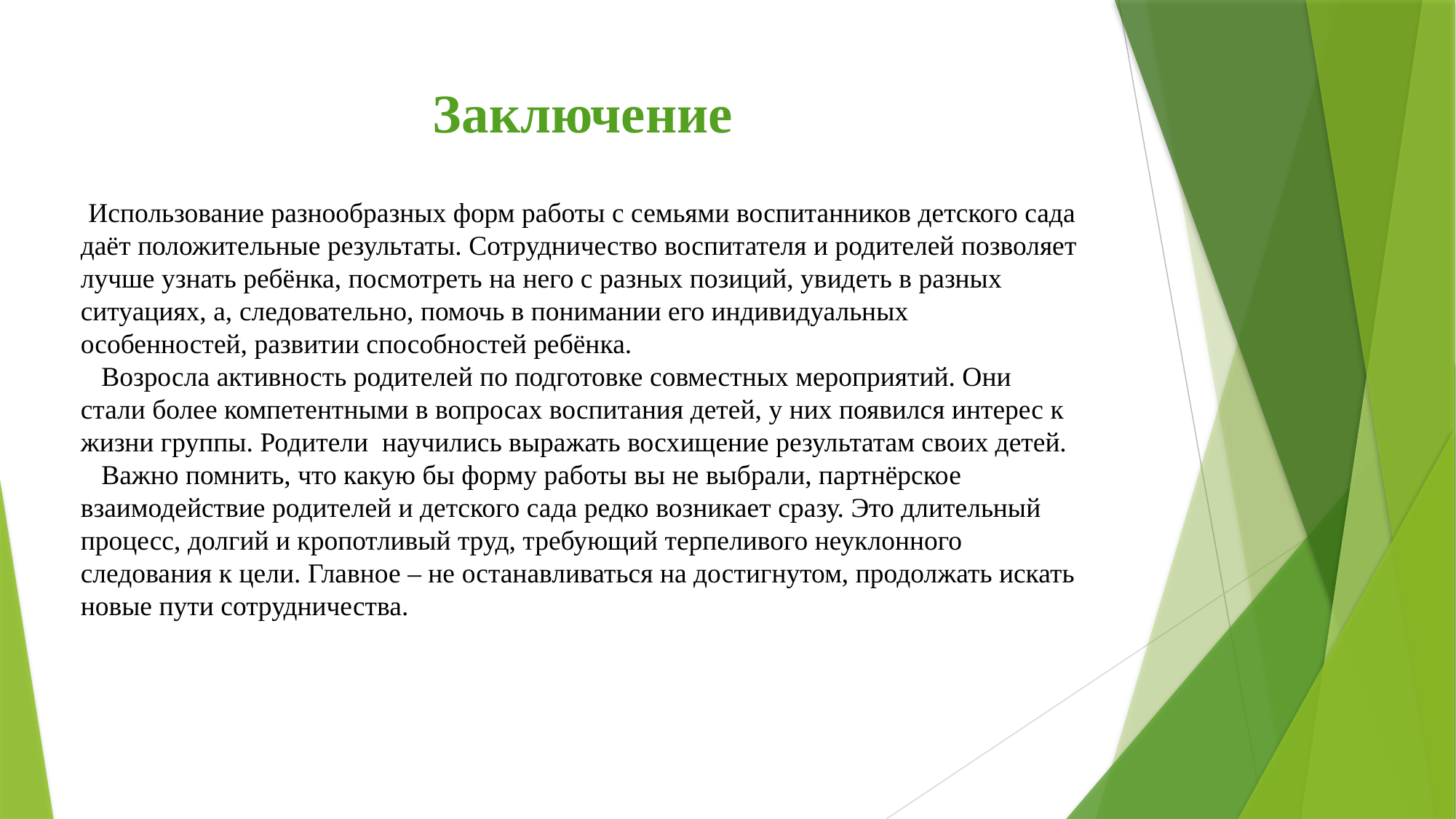

# Заключение
 Использование разнообразных форм работы с семьями воспитанников детского сада даёт положительные результаты. Сотрудничество воспитателя и родителей позволяет лучше узнать ребёнка, посмотреть на него с разных позиций, увидеть в разных ситуациях, а, следовательно, помочь в понимании его индивидуальных особенностей, развитии способностей ребёнка.
   Возросла активность родителей по подготовке совместных мероприятий. Они стали более компетентными в вопросах воспитания детей, у них появился интерес к жизни группы. Родители  научились выражать восхищение результатам своих детей.
   Важно помнить, что какую бы форму работы вы не выбрали, партнёрское взаимодействие родителей и детского сада редко возникает сразу. Это длительный процесс, долгий и кропотливый труд, требующий терпеливого неуклонного следования к цели. Главное – не останавливаться на достигнутом, продолжать искать новые пути сотрудничества.